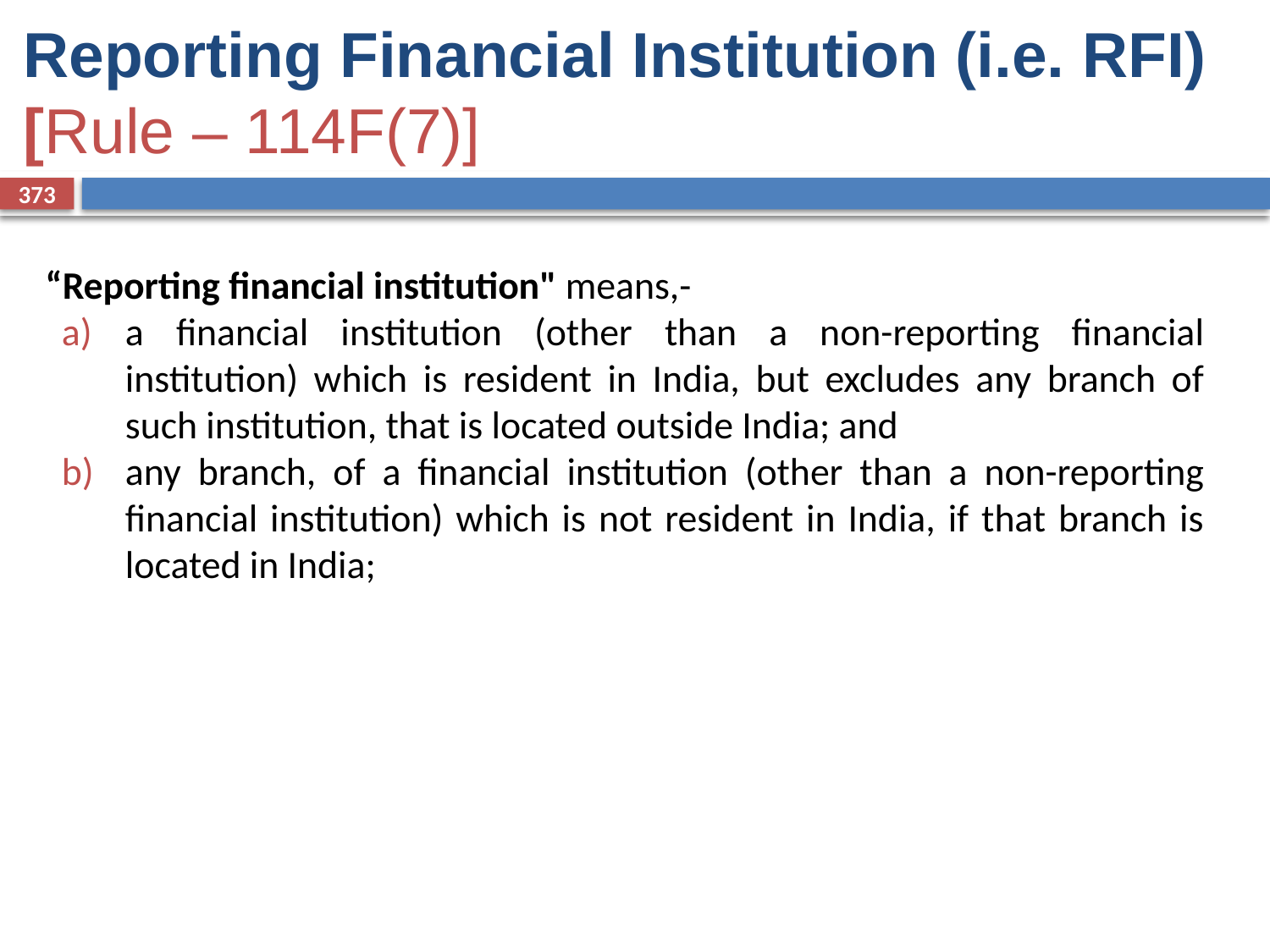

# Reporting Financial Institution (i.e. RFI) [Rule – 114F(7)]
373
“Reporting financial institution" means,-
a financial institution (other than a non-reporting financial institution) which is resident in India, but excludes any branch of such institution, that is located outside India; and
any branch, of a financial institution (other than a non-reporting financial institution) which is not resident in India, if that branch is located in India;